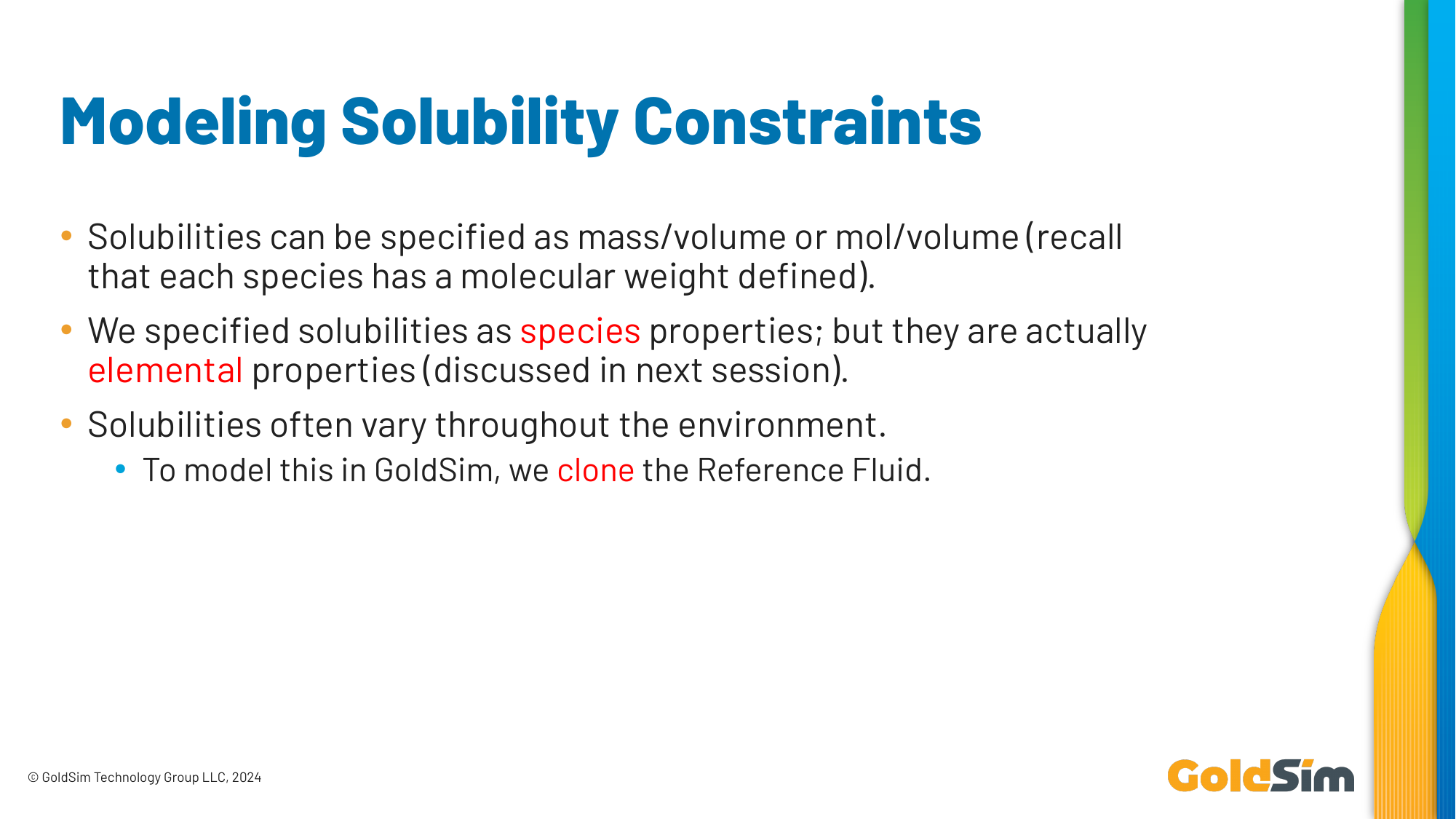

# Modeling Solubility Constraints
Solubilities can be specified as mass/volume or mol/volume (recall that each species has a molecular weight defined).
We specified solubilities as species properties; but they are actually elemental properties (discussed in next session).
Solubilities often vary throughout the environment.
To model this in GoldSim, we clone the Reference Fluid.

© GoldSim Technology Group LLC, 2024